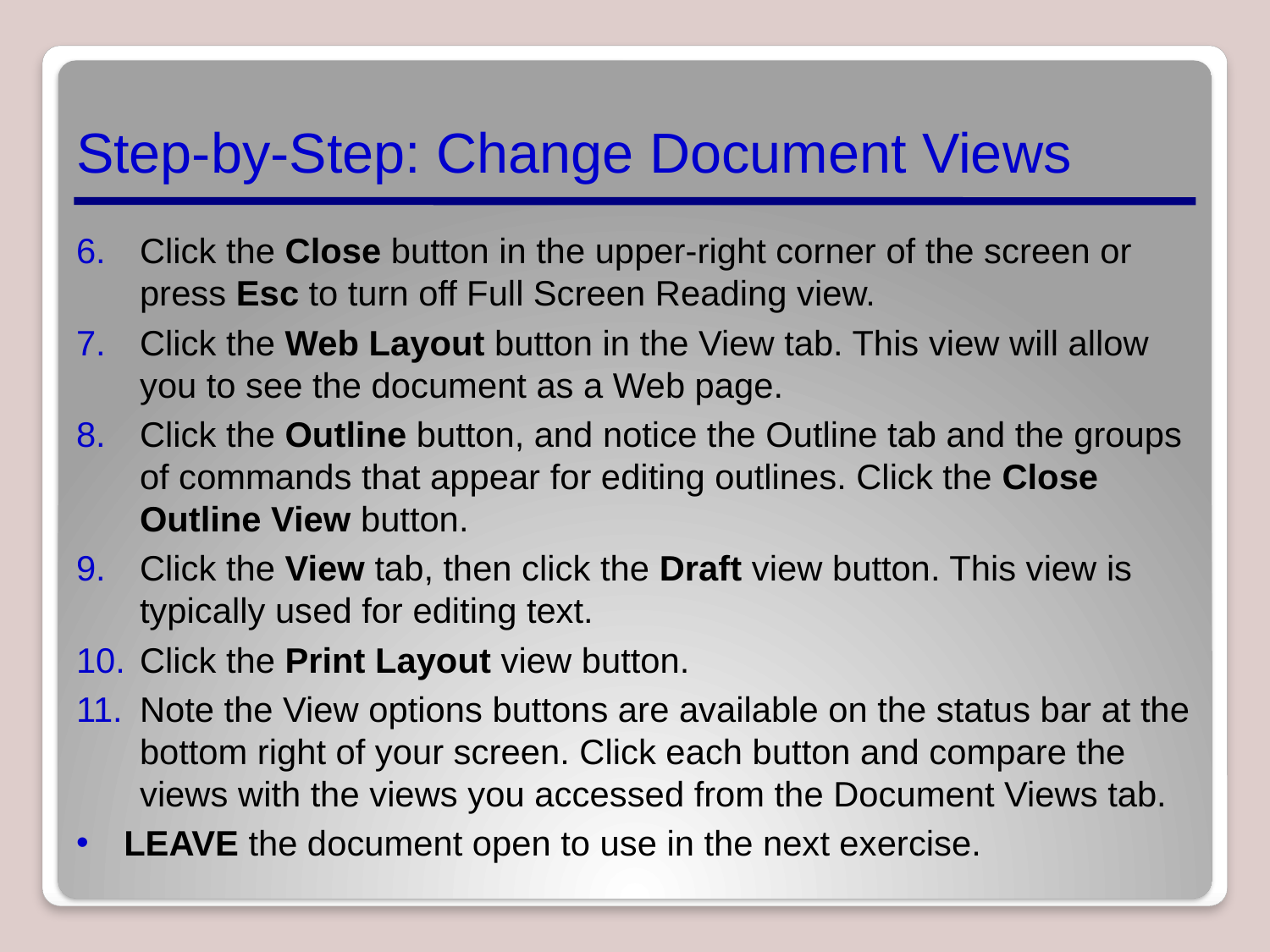

# Step-by-Step: Change Document Views
Click the Close button in the upper-right corner of the screen or press Esc to turn off Full Screen Reading view.
Click the Web Layout button in the View tab. This view will allow you to see the document as a Web page.
Click the Outline button, and notice the Outline tab and the groups of commands that appear for editing outlines. Click the Close Outline View button.
Click the View tab, then click the Draft view button. This view is typically used for editing text.
Click the Print Layout view button.
Note the View options buttons are available on the status bar at the bottom right of your screen. Click each button and compare the views with the views you accessed from the Document Views tab.
LEAVE the document open to use in the next exercise.